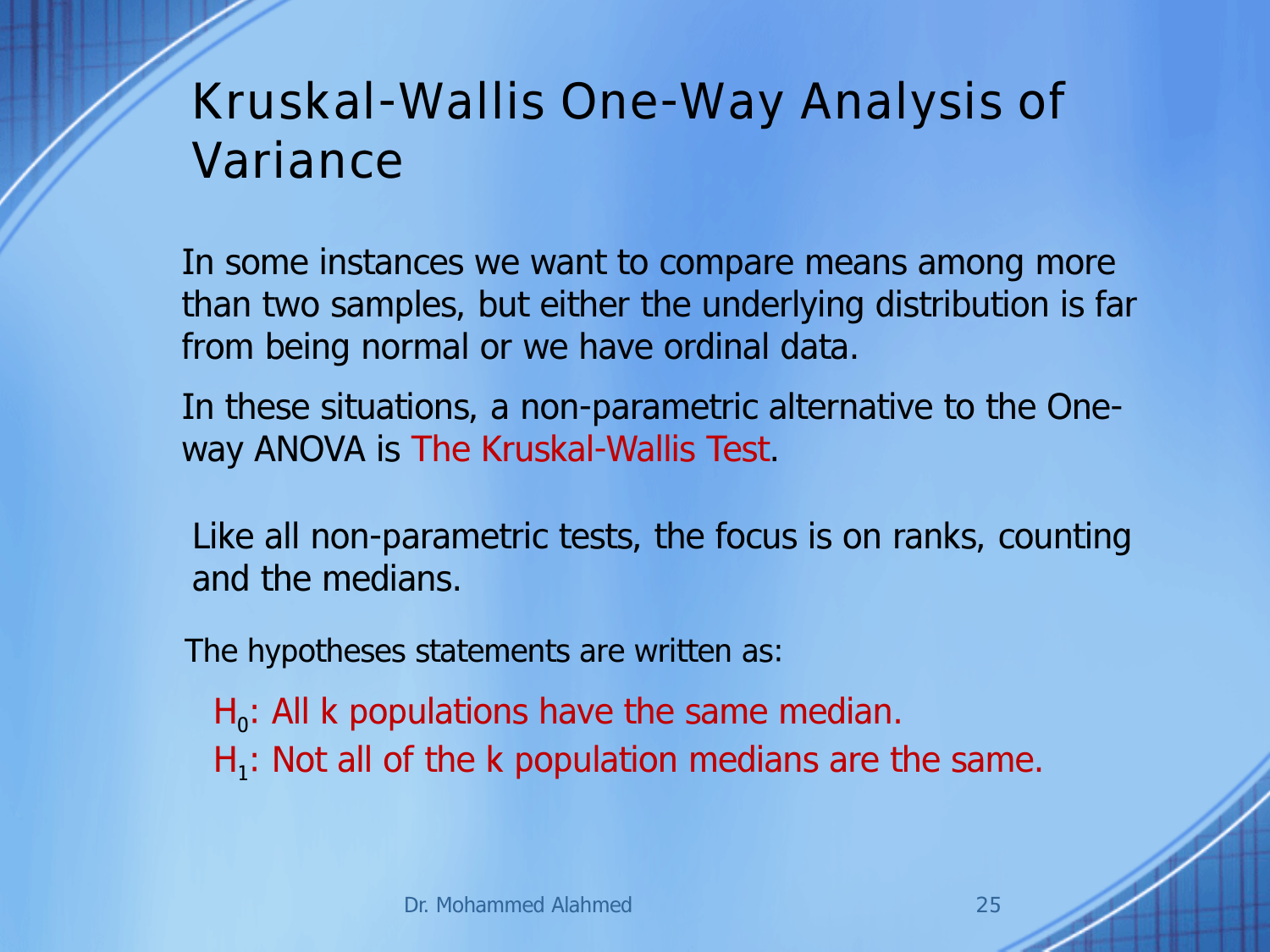

Kruskal-Wallis One-Way Analysis of Variance
In some instances we want to compare means among more than two samples, but either the underlying distribution is far from being normal or we have ordinal data.
In these situations, a non-parametric alternative to the One-way ANOVA is The Kruskal-Wallis Test.

Like all non-parametric tests, the focus is on ranks, counting and the medians.
The hypotheses statements are written as:
H0: All k populations have the same median.
H1: Not all of the k population medians are the same.
Dr. Mohammed Alahmed
25